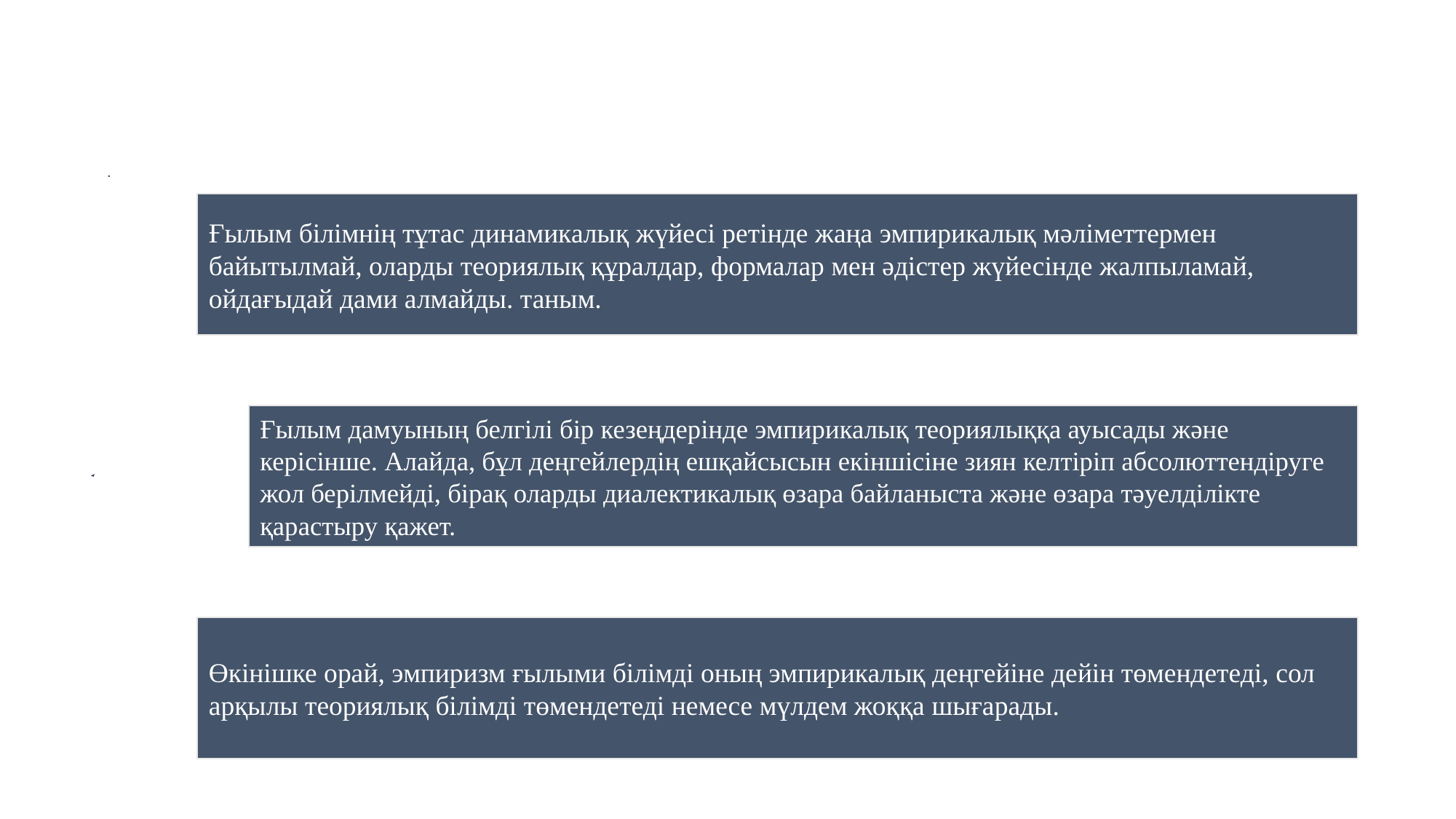

Ғылым білімнің тұтас динамикалық жүйесі ретінде жаңа эмпирикалық мәліметтермен байытылмай, оларды теориялық құралдар, формалар мен әдістер жүйесінде жалпыламай, ойдағыдай дами алмайды. таным.
Ғылым дамуының белгілі бір кезеңдерінде эмпирикалық теориялыққа ауысады және керісінше. Алайда, бұл деңгейлердің ешқайсысын екіншісіне зиян келтіріп абсолюттендіруге жол берілмейді, бірақ оларды диалектикалық өзара байланыста және өзара тәуелділікте қарастыру қажет.
Өкінішке орай, эмпиризм ғылыми білімді оның эмпирикалық деңгейіне дейін төмендетеді, сол арқылы теориялық білімді төмендетеді немесе мүлдем жоққа шығарады.